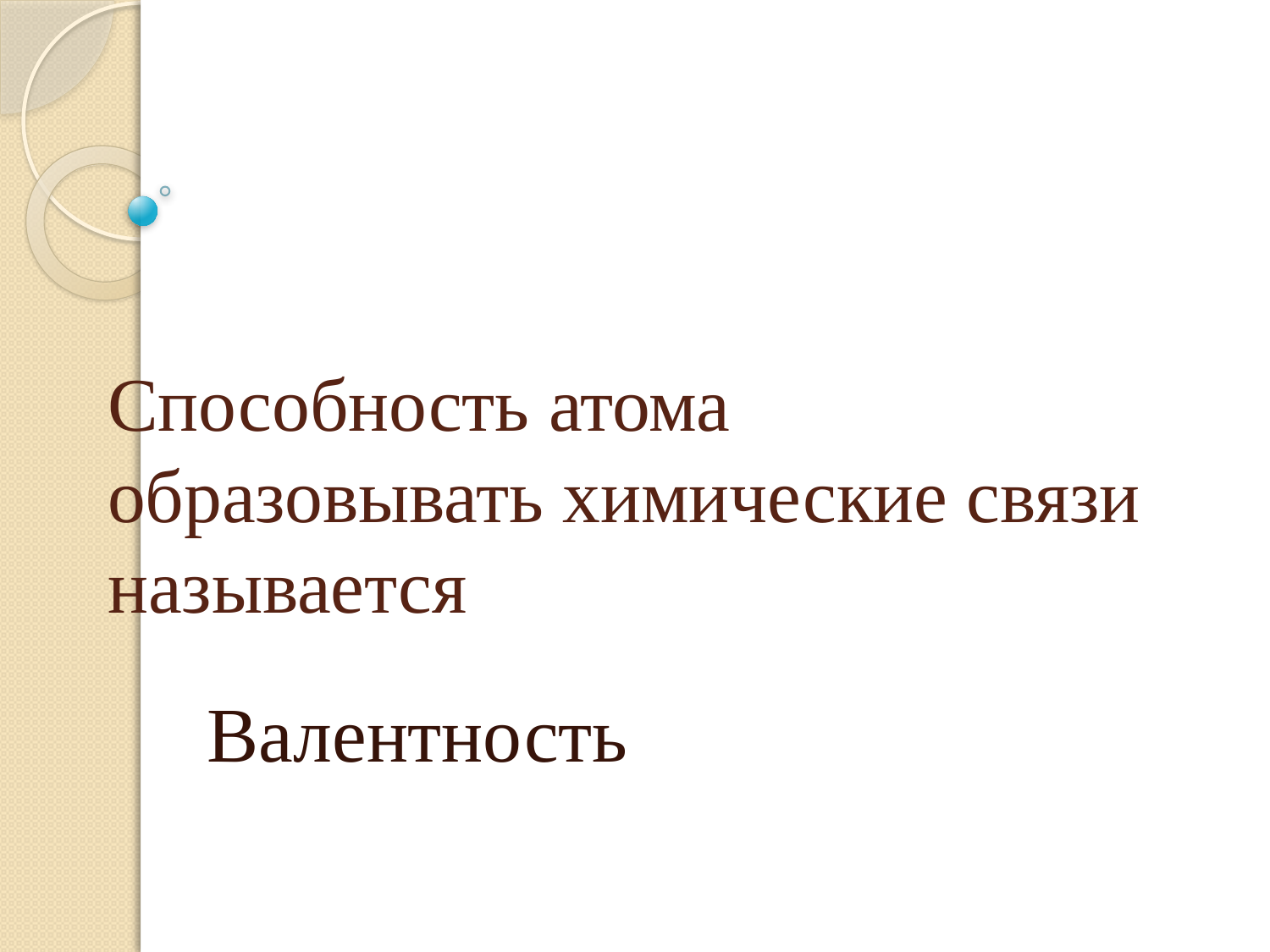

# Способность атома образовывать химические связи называется
Валентность